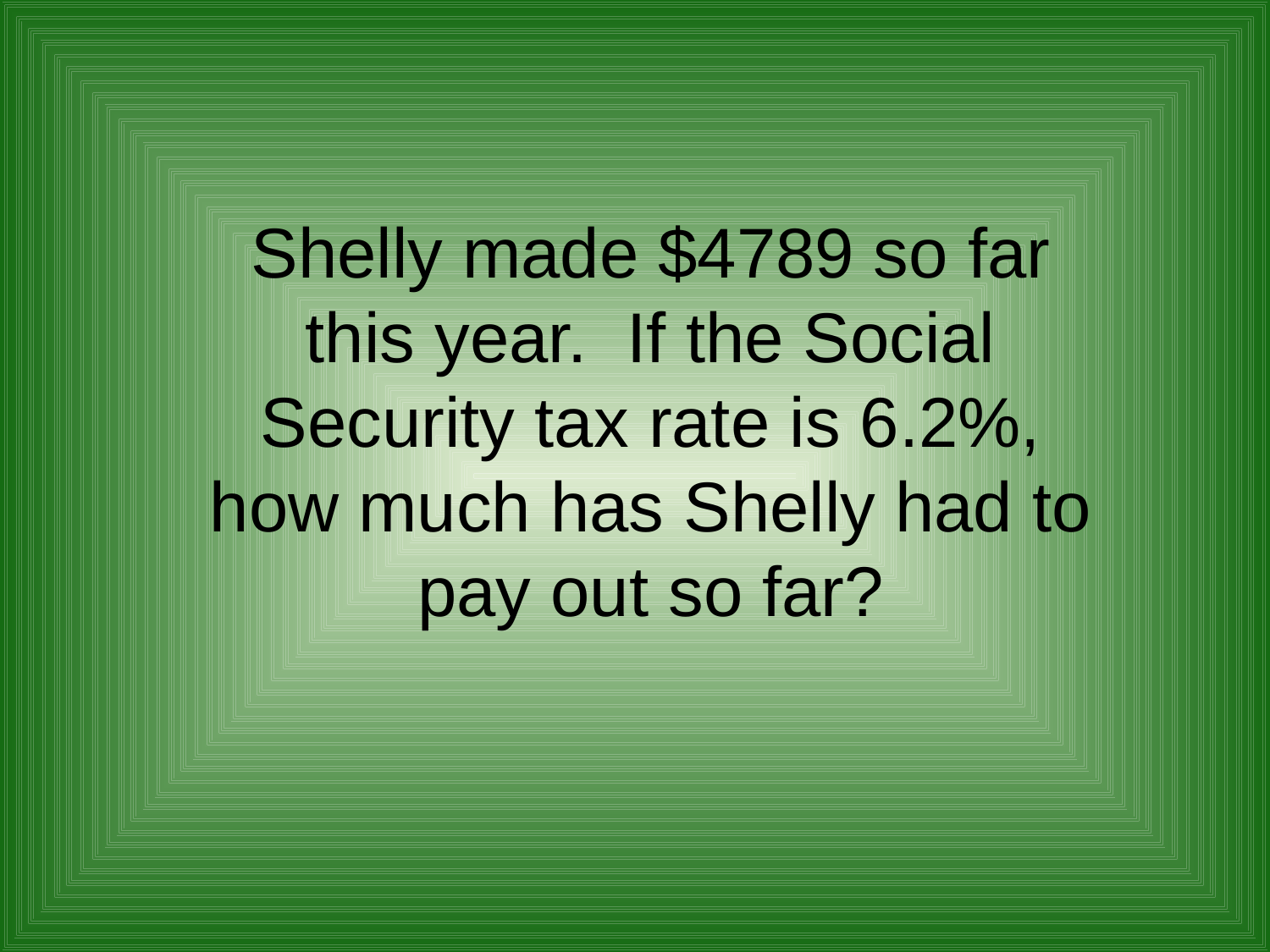

Shelly made $4789 so far this year.  If the Social Security tax rate is 6.2%, how much has Shelly had to pay out so far?